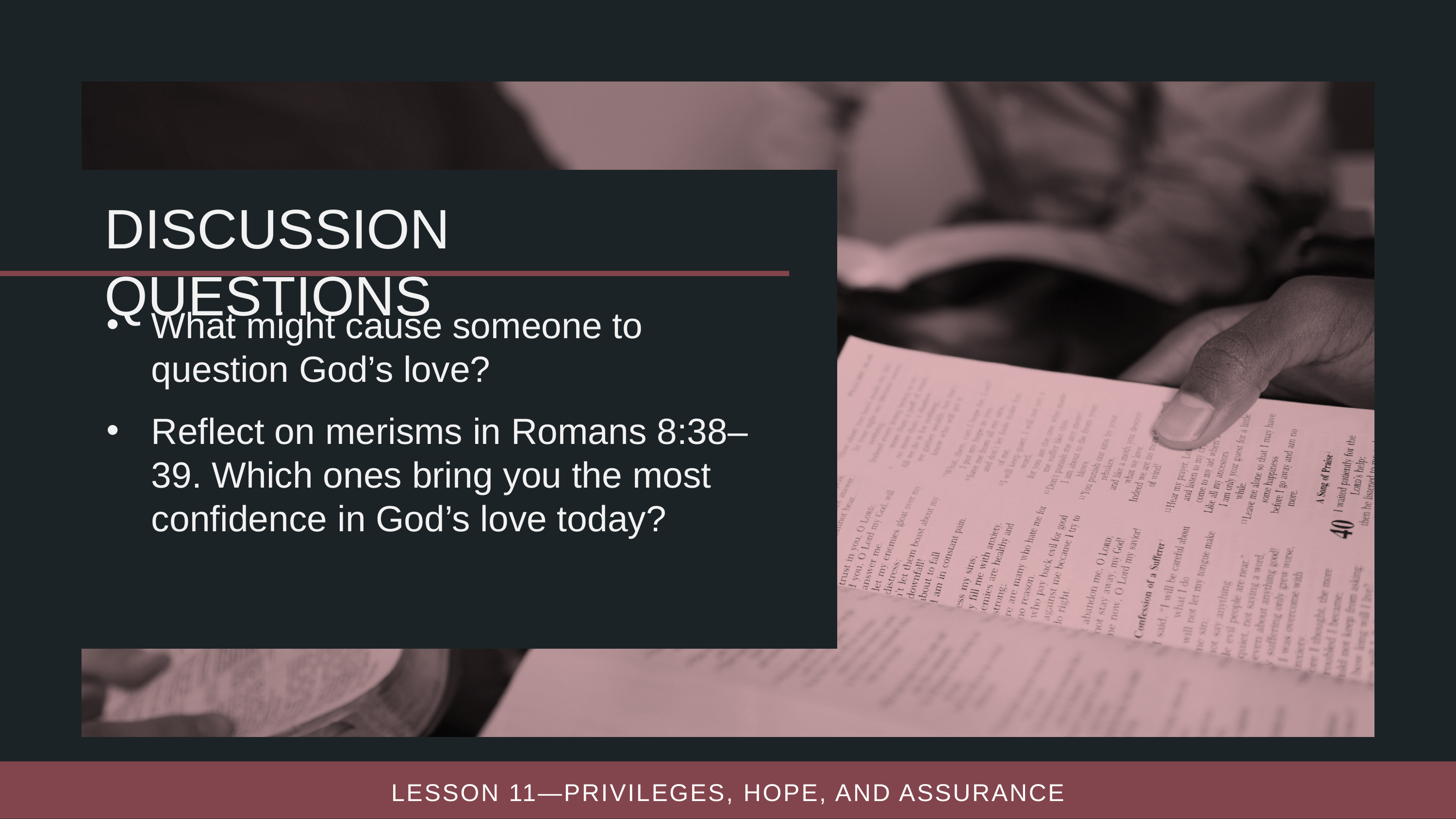

What might cause someone to question God’s love?
Reflect on merisms in Romans 8:38–39. Which ones bring you the most confidence in God’s love today?